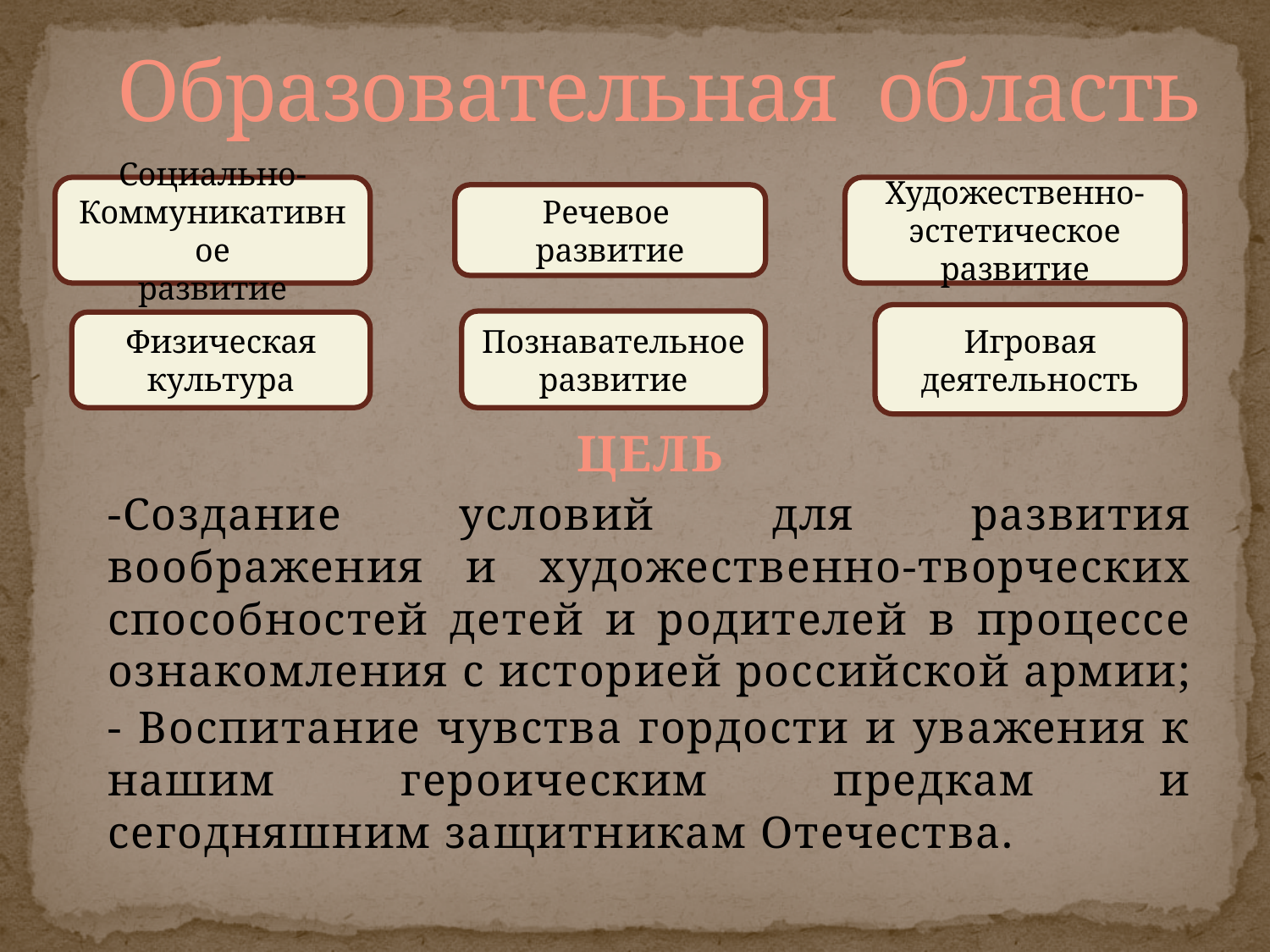

# Образовательная  область
Социально-
Коммуникативное
развитие
Художественно-
эстетическое
развитие
Речевое
развитие
Игровая деятельность
Познавательное
развитие
Физическая культура
ЦЕЛЬ
-Создание условий для развития воображения и художественно-творческих способностей детей и родителей в процессе ознакомления с историей российской армии;
- Воспитание чувства гордости и уважения к нашим героическим предкам и сегодняшним защитникам Отечества.